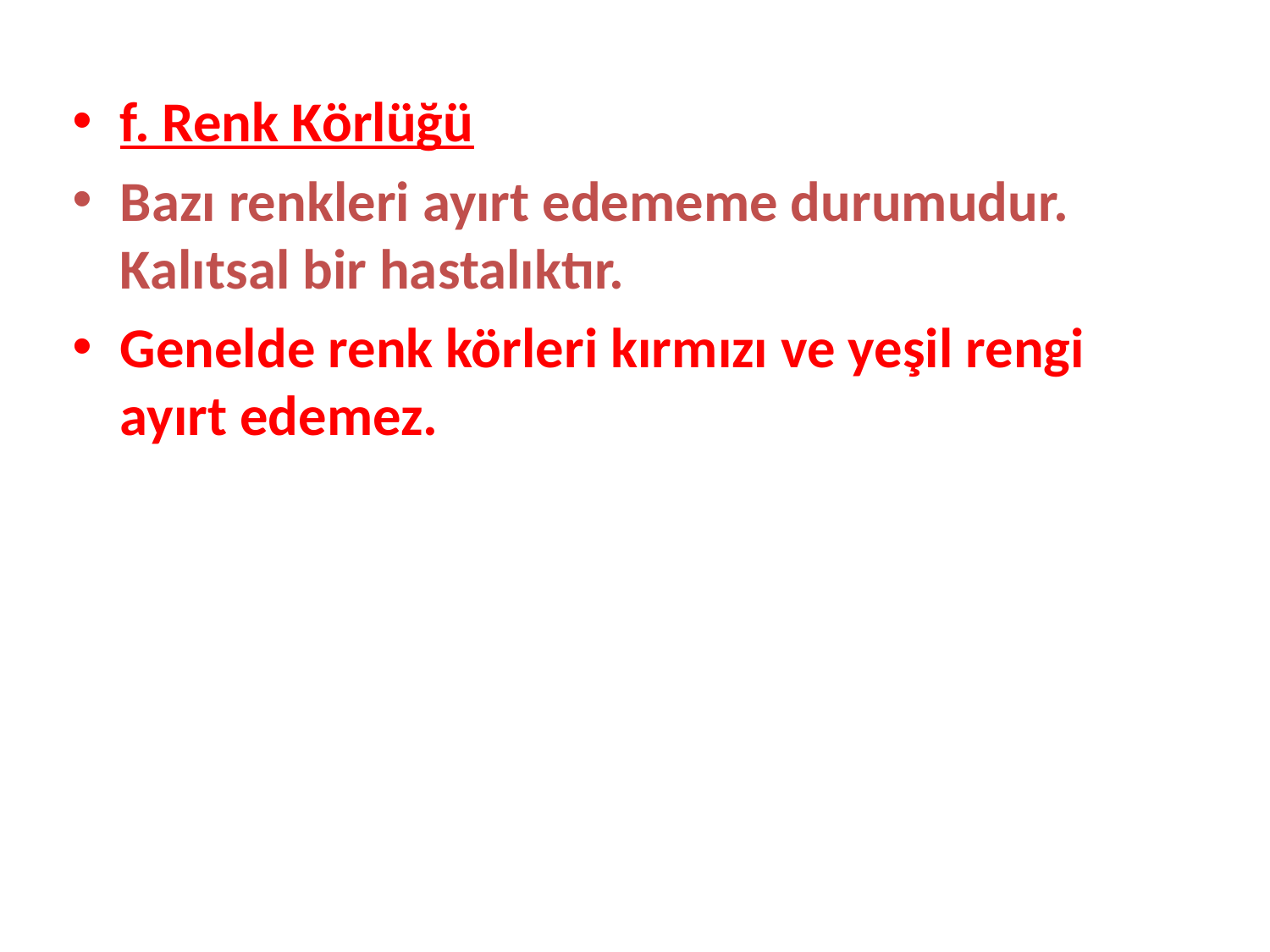

f. Renk Körlüğü
Bazı renkleri ayırt edememe durumudur. Kalıtsal bir hastalıktır.
Genelde renk körleri kırmızı ve yeşil rengi ayırt edemez.